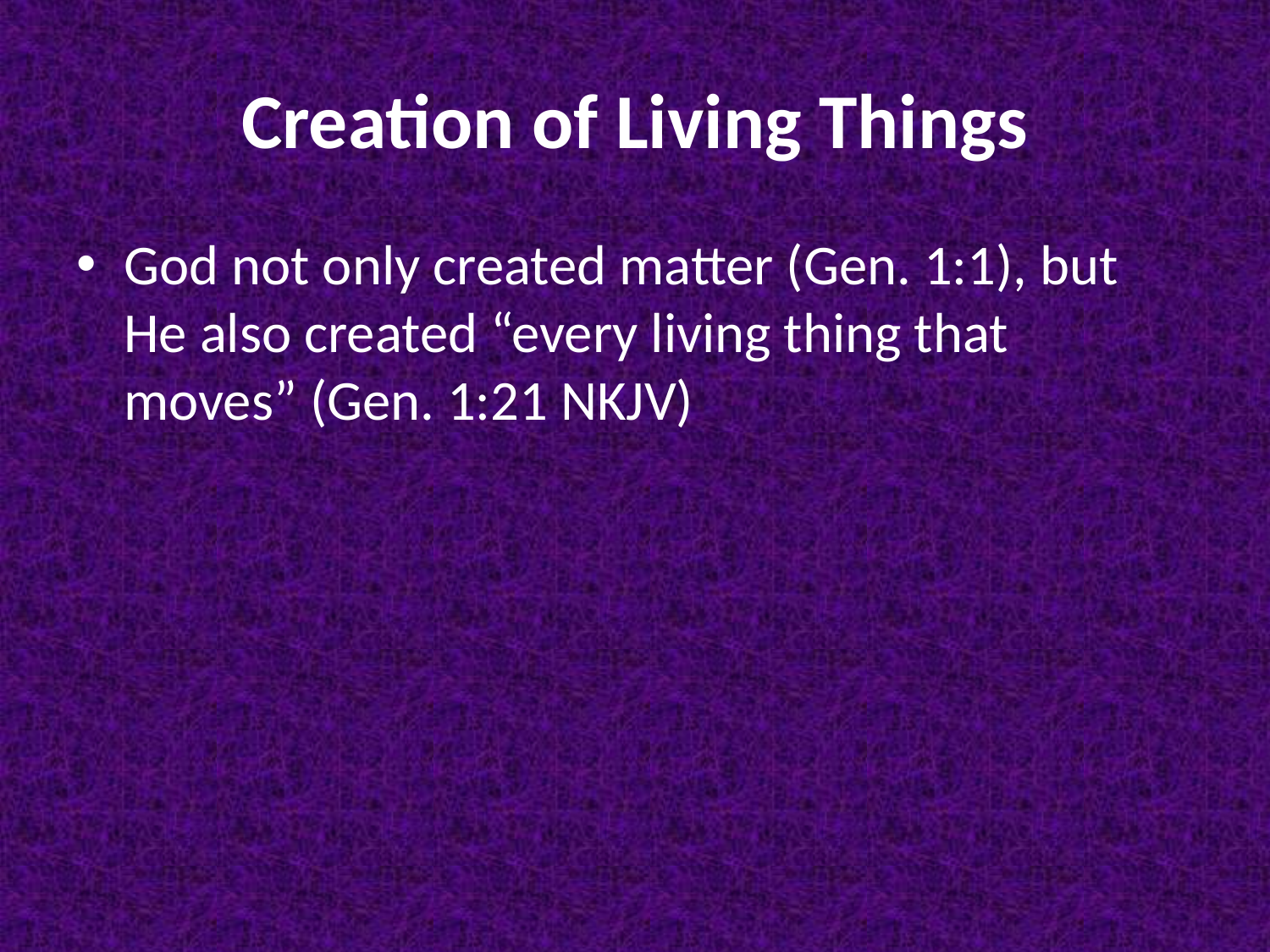

# Creation of Living Things
God not only created matter (Gen. 1:1), but He also created “every living thing that moves” (Gen. 1:21 NKJV)